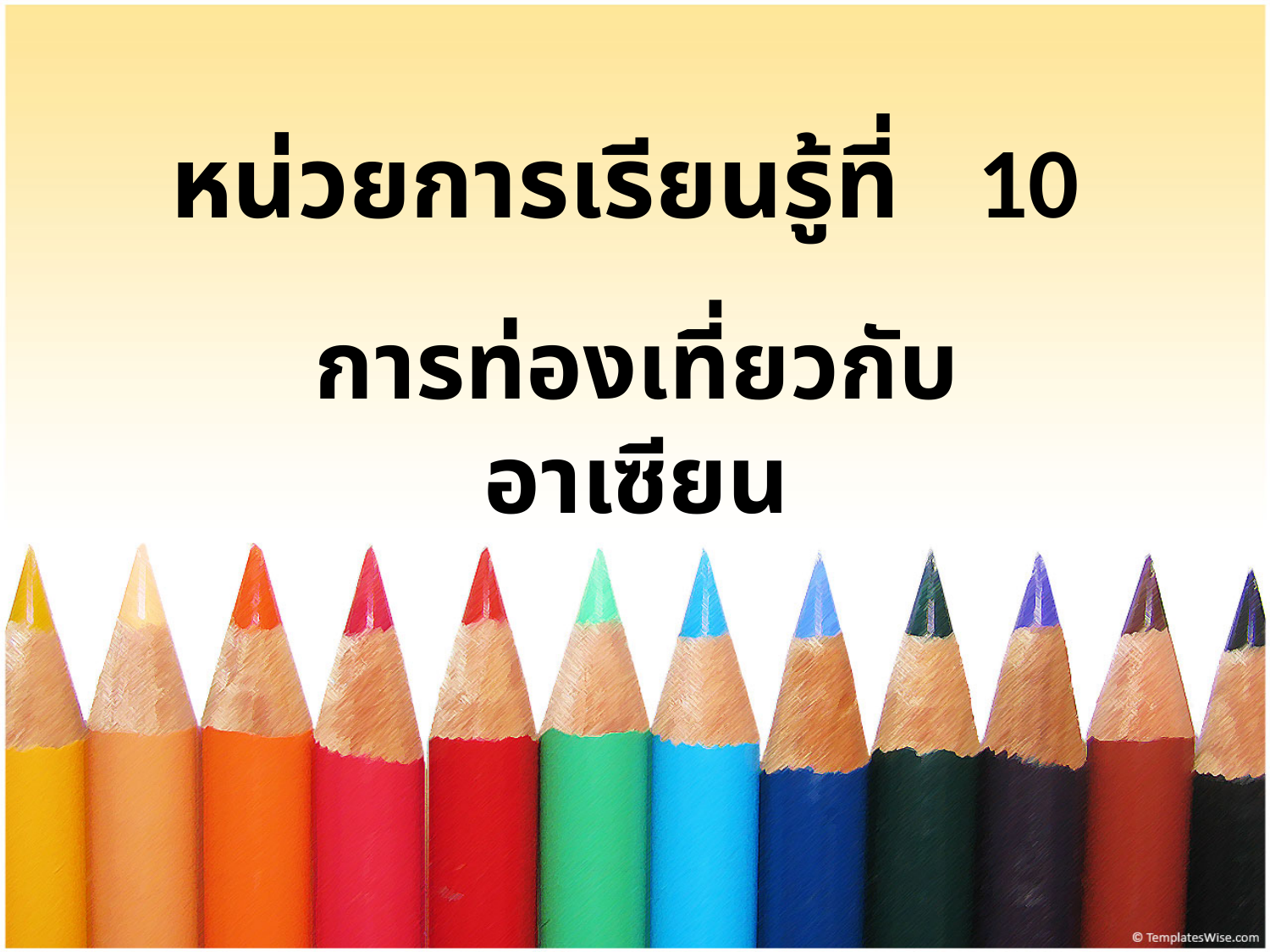

# หน่วยการเรียนรู้ที่   10
การท่องเที่ยวกับอาเซียน